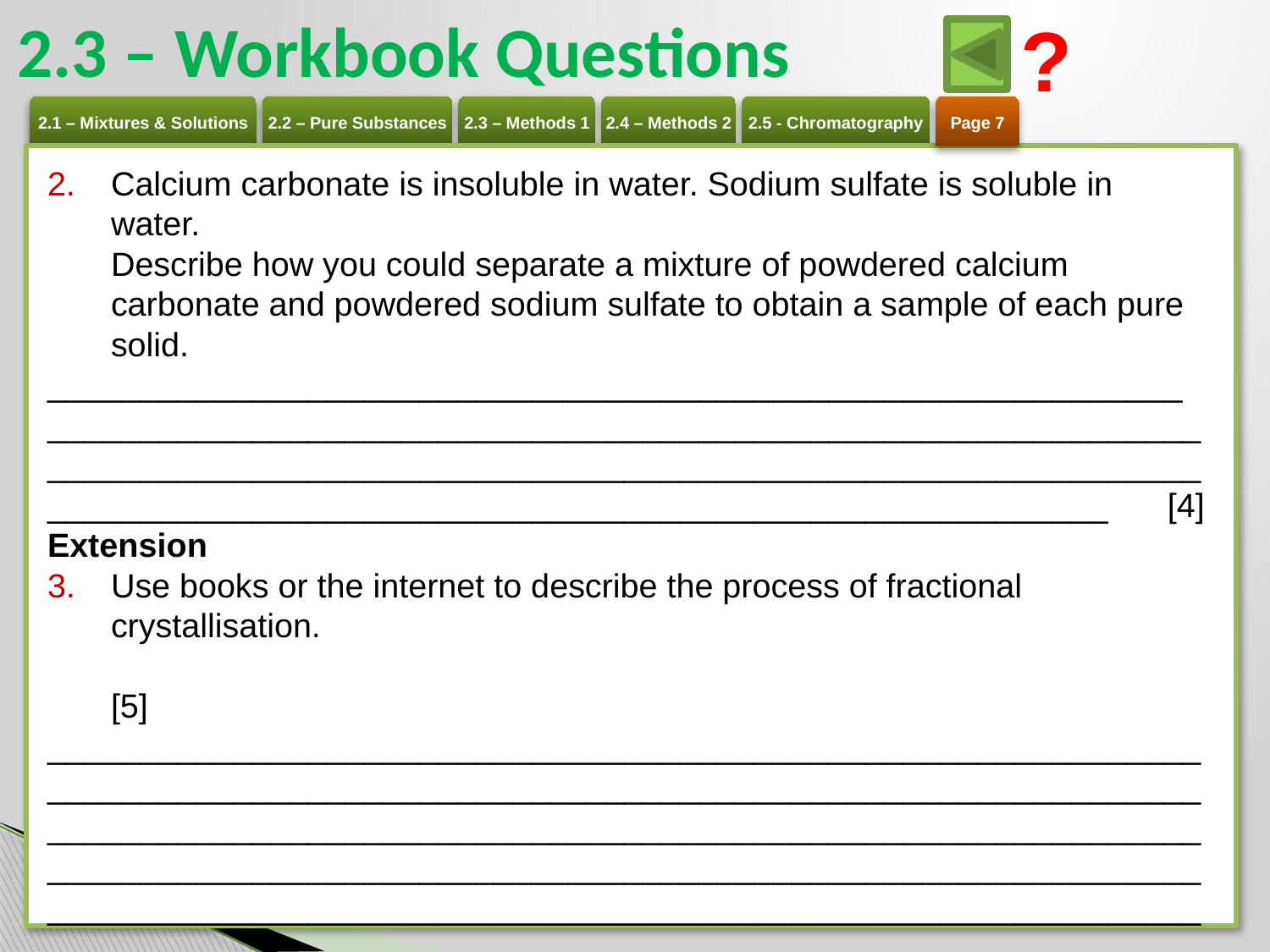

?
# 2.3 – Workbook Questions

Page 7
Calcium carbonate is insoluble in water. Sodium sulfate is soluble in water.
Describe how you could separate a mixture of powdered calcium carbonate and powdered sodium sulfate to obtain a sample of each pure solid.
_____________________________________________________________
_____________________________________________________________________________________________________________________________________________________________________________________	[4]
Extension
Use books or the internet to describe the process of fractional crystallisation.	[5]
______________________________________________________________________________________________________________________________________________________________________________________________________________________________________________________________________________________________________________________________________________________________________________